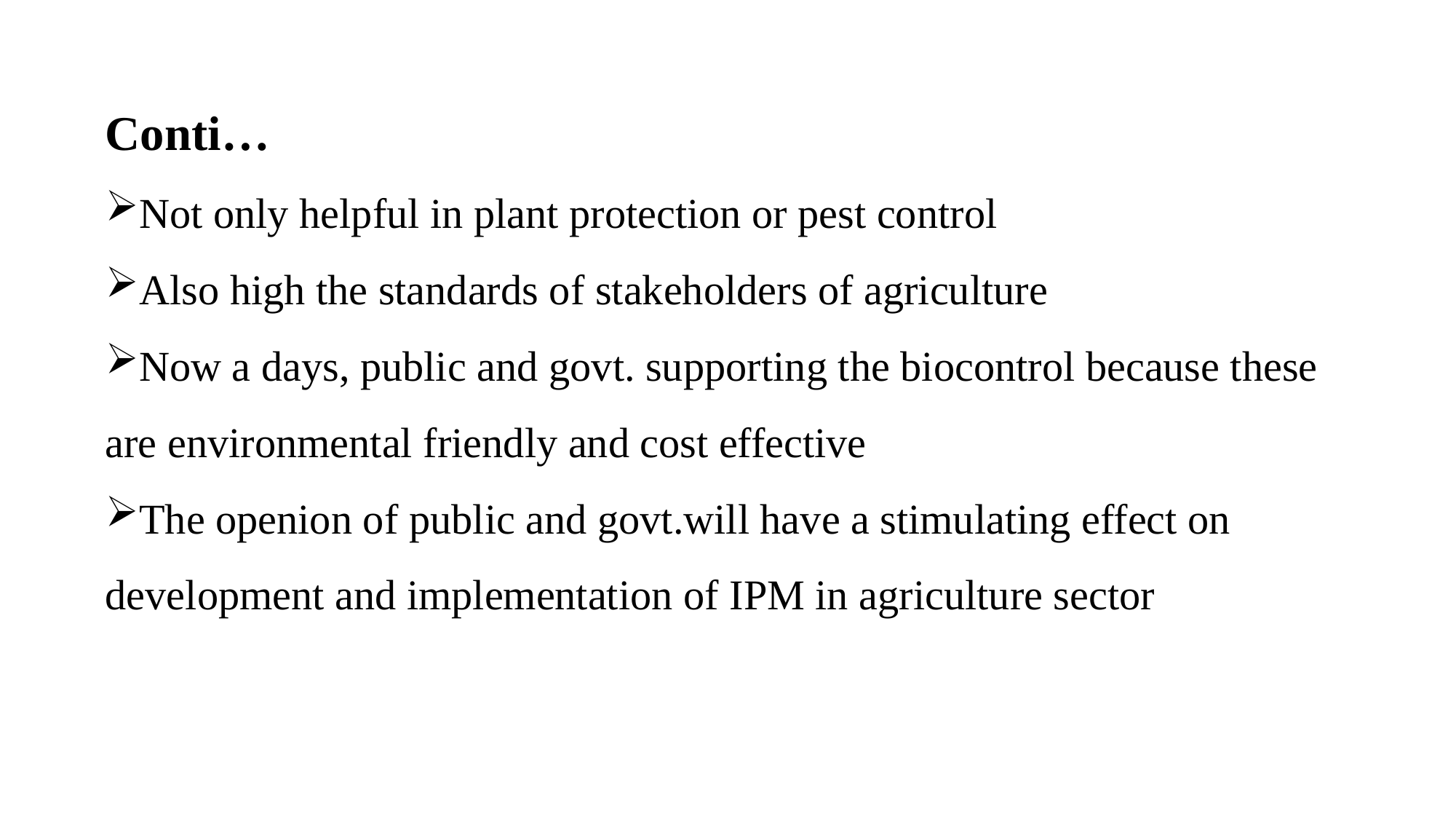

Conti…
Not only helpful in plant protection or pest control
Also high the standards of stakeholders of agriculture
Now a days, public and govt. supporting the biocontrol because these are environmental friendly and cost effective
The openion of public and govt.will have a stimulating effect on development and implementation of IPM in agriculture sector